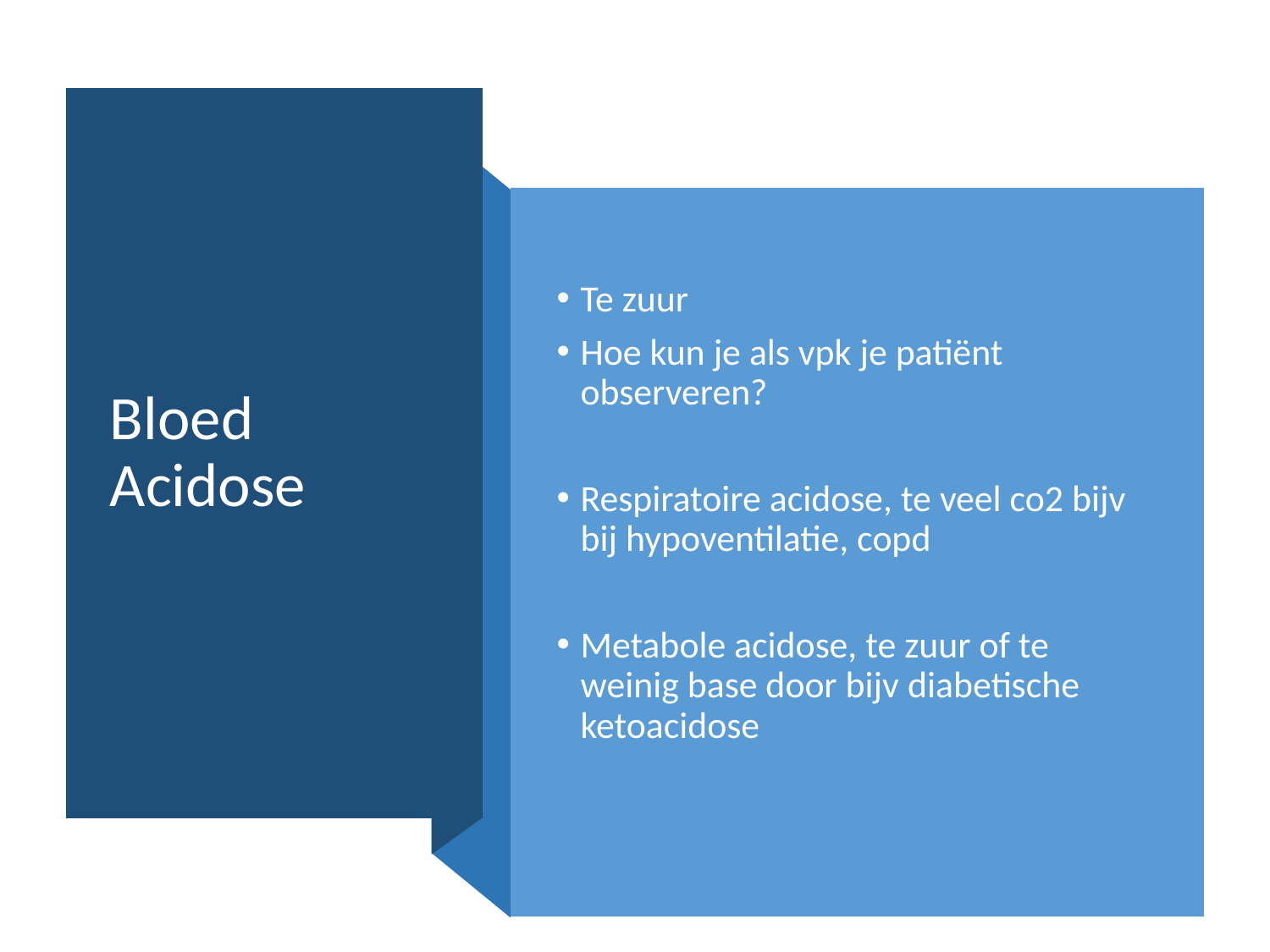

# Bloed Acidose

Te zuur
Hoe kun je als vpk je patiënt observeren?

Respiratoire acidose, te veel co2 bijv bij hypoventilatie, copd

Metabole acidose, te zuur of te weinig base door bijv diabetische ketoacidose